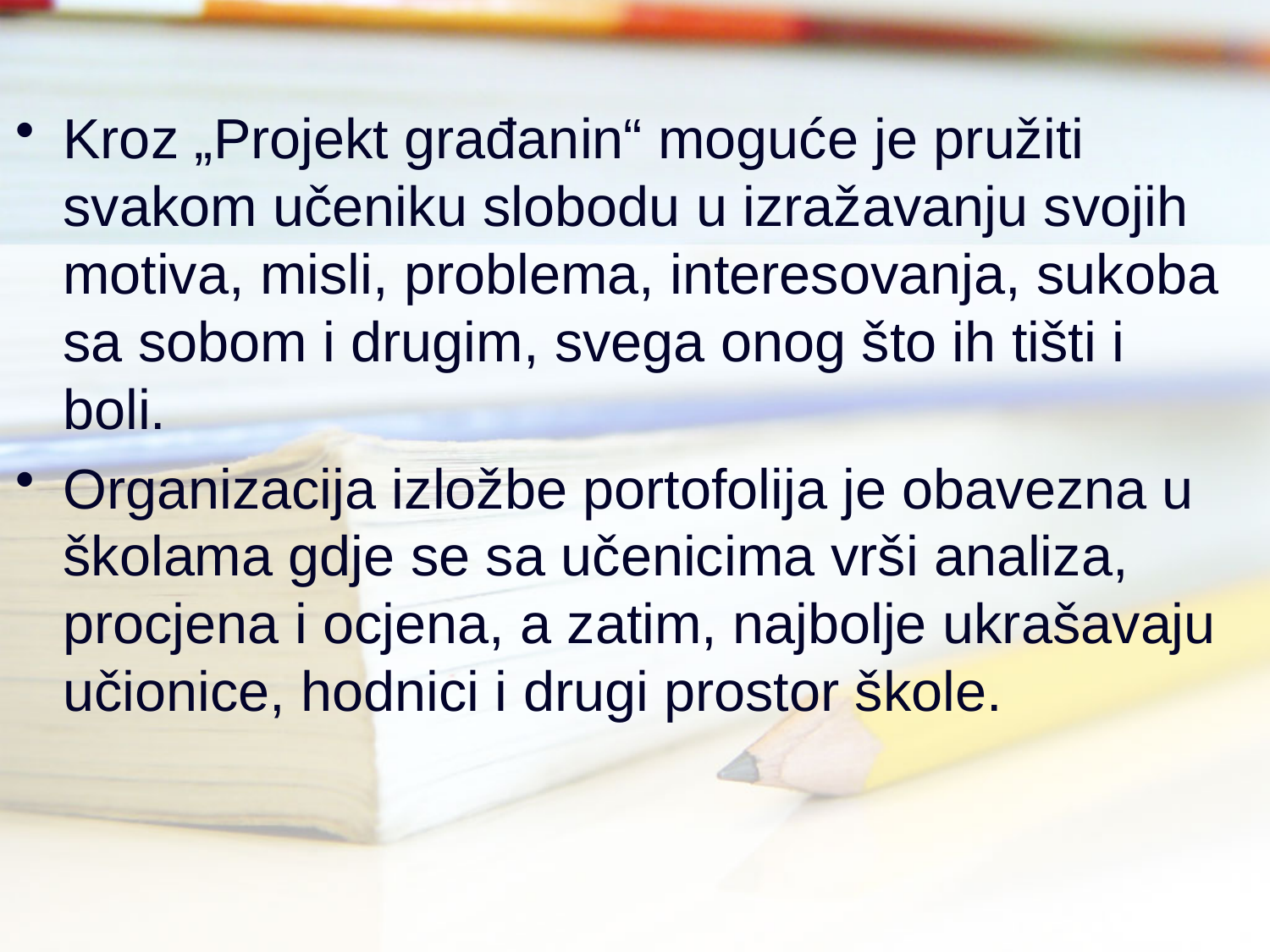

Kroz „Projekt građanin“ moguće je pružiti svakom učeniku slobodu u izražavanju svojih motiva, misli, problema, interesovanja, sukoba sa sobom i drugim, svega onog što ih tišti i boli.
Organizacija izložbe portofolija je obavezna u školama gdje se sa učenicima vrši analiza, procjena i ocjena, a zatim, najbolje ukrašavaju učionice, hodnici i drugi prostor škole.